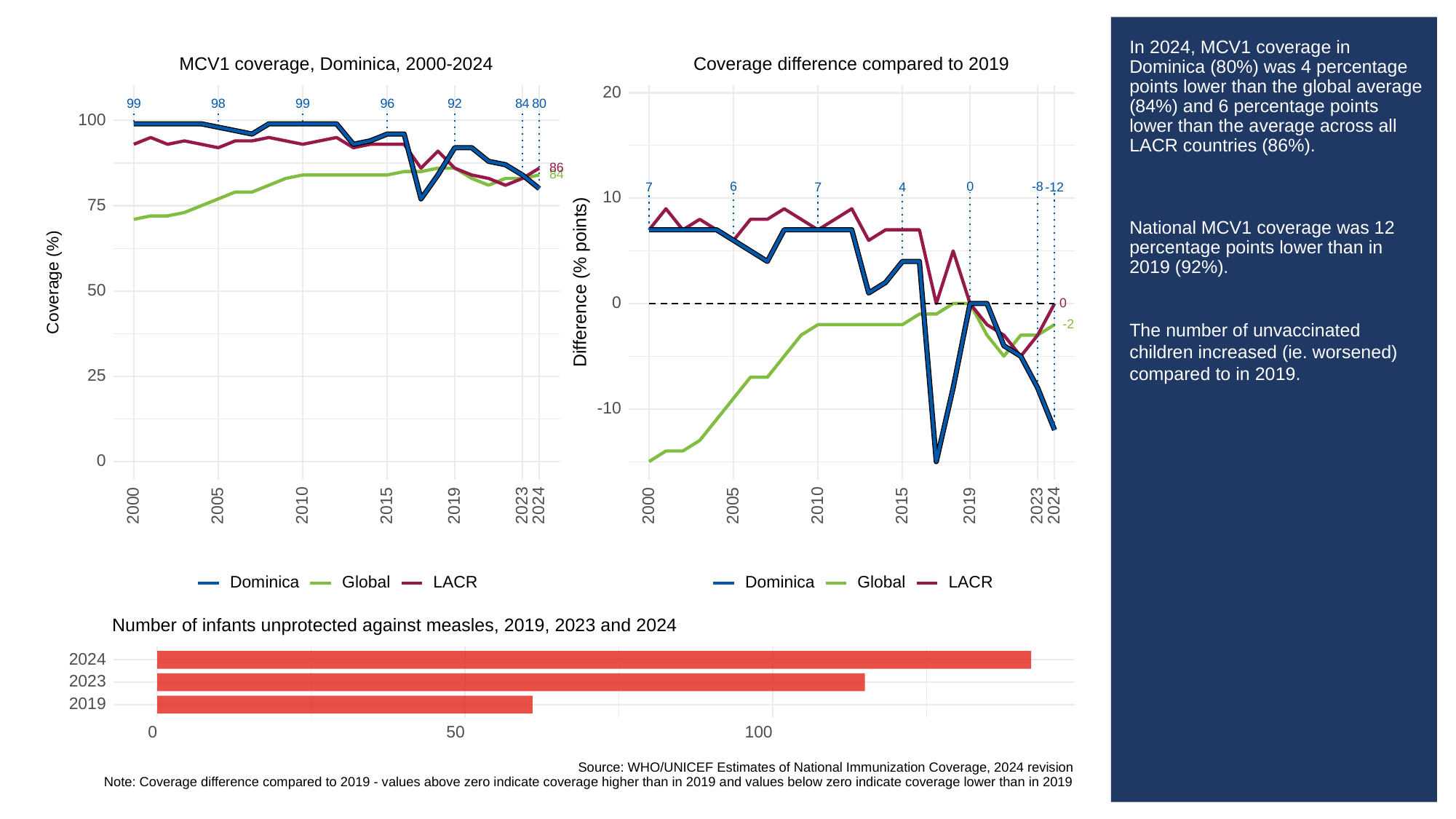

# In 2024, MCV1 coverage in Dominica (80%) was 4 percentage points lower than the global average (84%) and 6 percentage points lower than the average across all LACR countries (86%).

National MCV1 coverage was 12 percentage points lower than in 2019 (92%).

The number of unvaccinated children increased (ie. worsened) compared to in 2019.

MCV1 coverage, Dominica, 2000-2024
Coverage difference compared to 2019

20

99
98
99
96
92
84
80

100

86

84
6
0
-8
-12
4
7
7

10

75

Difference (% points)
Coverage (%)
50

0
0

-2

25

-10

0

2023
2023
2000
2005
2010
2015
2019
2024
2000
2005
2010
2015
2019
2024
Global
LACR
Global
LACR
Dominica
Dominica

Number of infants unprotected against measles, 2019, 2023 and 2024

2024

2023

2019

0
50
100
Source: WHO/UNICEF Estimates of National Immunization Coverage, 2024 revision
Note: Coverage difference compared to 2019 - values above zero indicate coverage higher than in 2019 and values below zero indicate coverage lower than in 2019